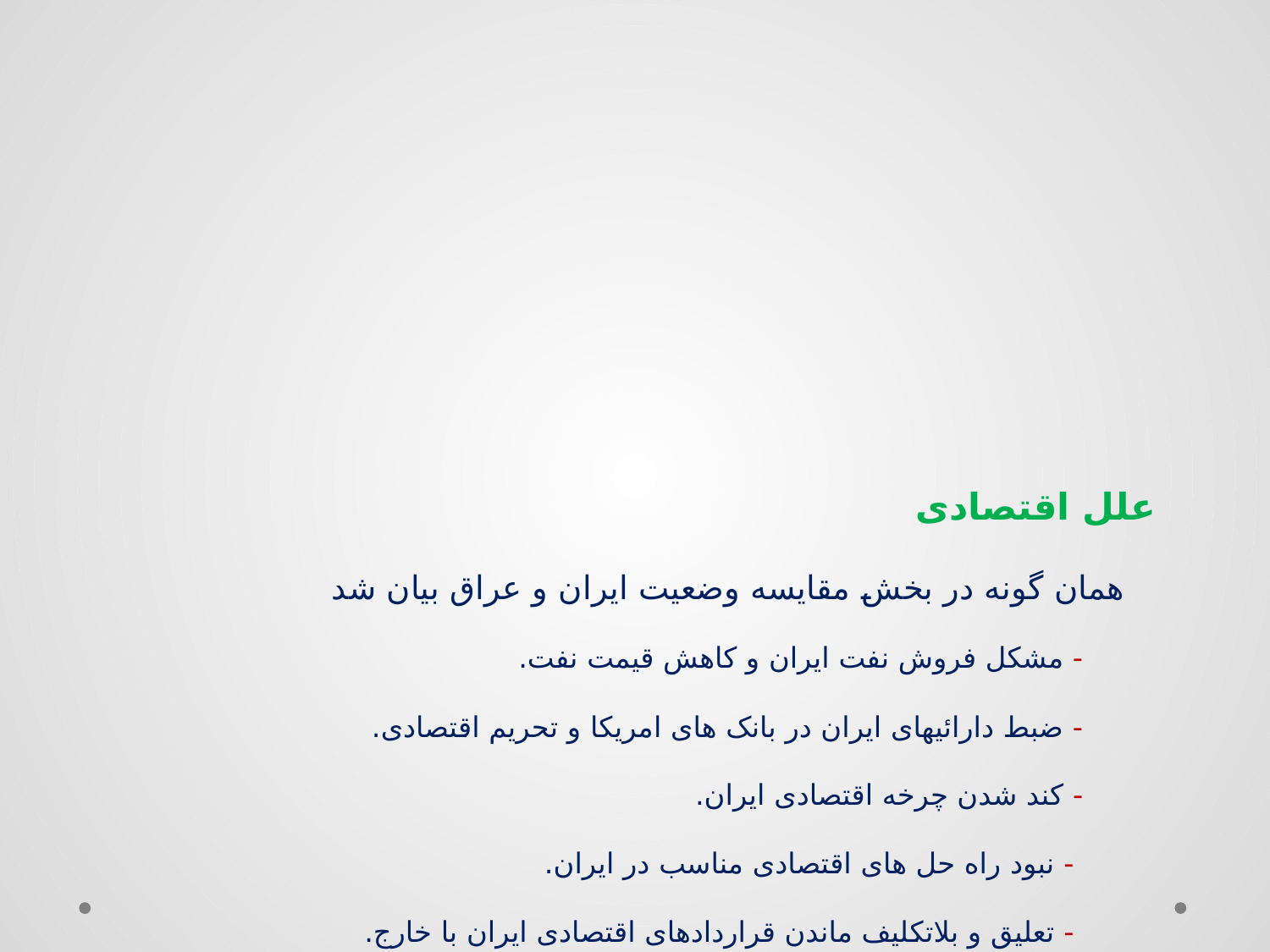

# علل اقتصادی همان گونه در بخش مقایسه وضعیت ایران و عراق بیان شد - مشکل فروش نفت ایران و کاهش قیمت نفت. - ضبط دارائیهای ایران در بانک های امریکا و تحریم اقتصادی. - کند شدن چرخه اقتصادی ایران. - نبود راه حل های اقتصادی مناسب در ایران. - تعلیق و بلاتکلیف ماندن قراردادهای اقتصادی ایران با خارج. - تقویت بنیه اقتصادی عراق از طریق کمک مالی کشورهای عربی.